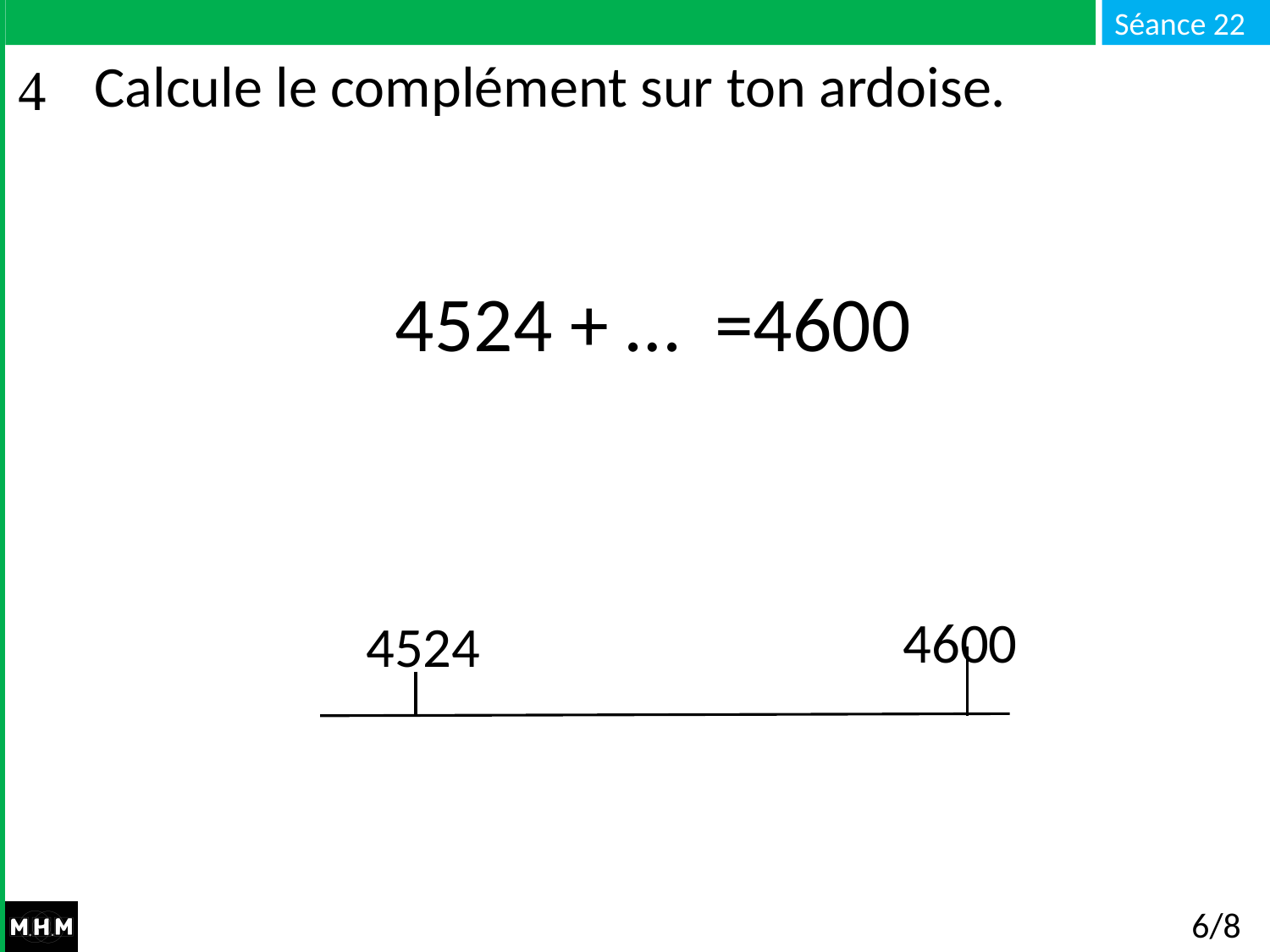

# Calcule le complément sur ton ardoise.
 4524 + …  =4600
4600
4524
6/8